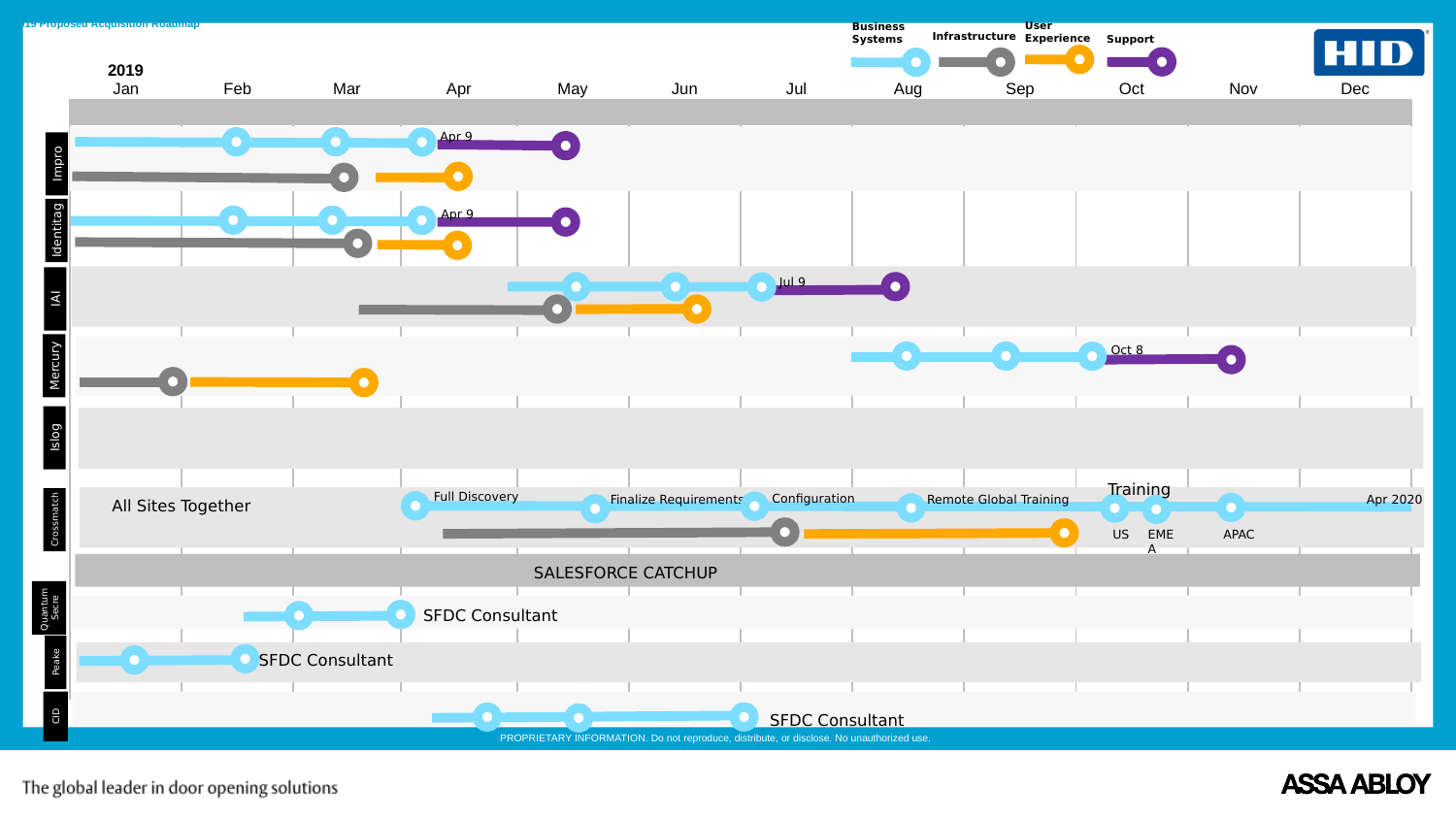

# 2019 Proposed Acquisition Roadmap
User Experience
Business  Systems
Infrastructure
Support
| 2019 Jan | Feb | Mar | Apr | May | Jun | Jul | Aug | Sep | Oct | Nov | Dec |
| --- | --- | --- | --- | --- | --- | --- | --- | --- | --- | --- | --- |
|  |  |  |  |  |  |  |  |  |  |  |  |
|  |  |  |  |  |  |  |  |  |  |  |  |

Apr 9

Impro

Apr 9

Identitag

Jul 9

IAI

Oct 8

Mercury

Islog
Training
Full Discovery
Configuration
Apr 2020
Remote Global Training
Finalize Requirements

All Sites Together

Crossmatch
EMEA
US
APAC

SALESFORCE CATCHUP
Quantum
Secre

SFDC Consultant

SFDC Consultant

Peake

SFDC Consultant
CID